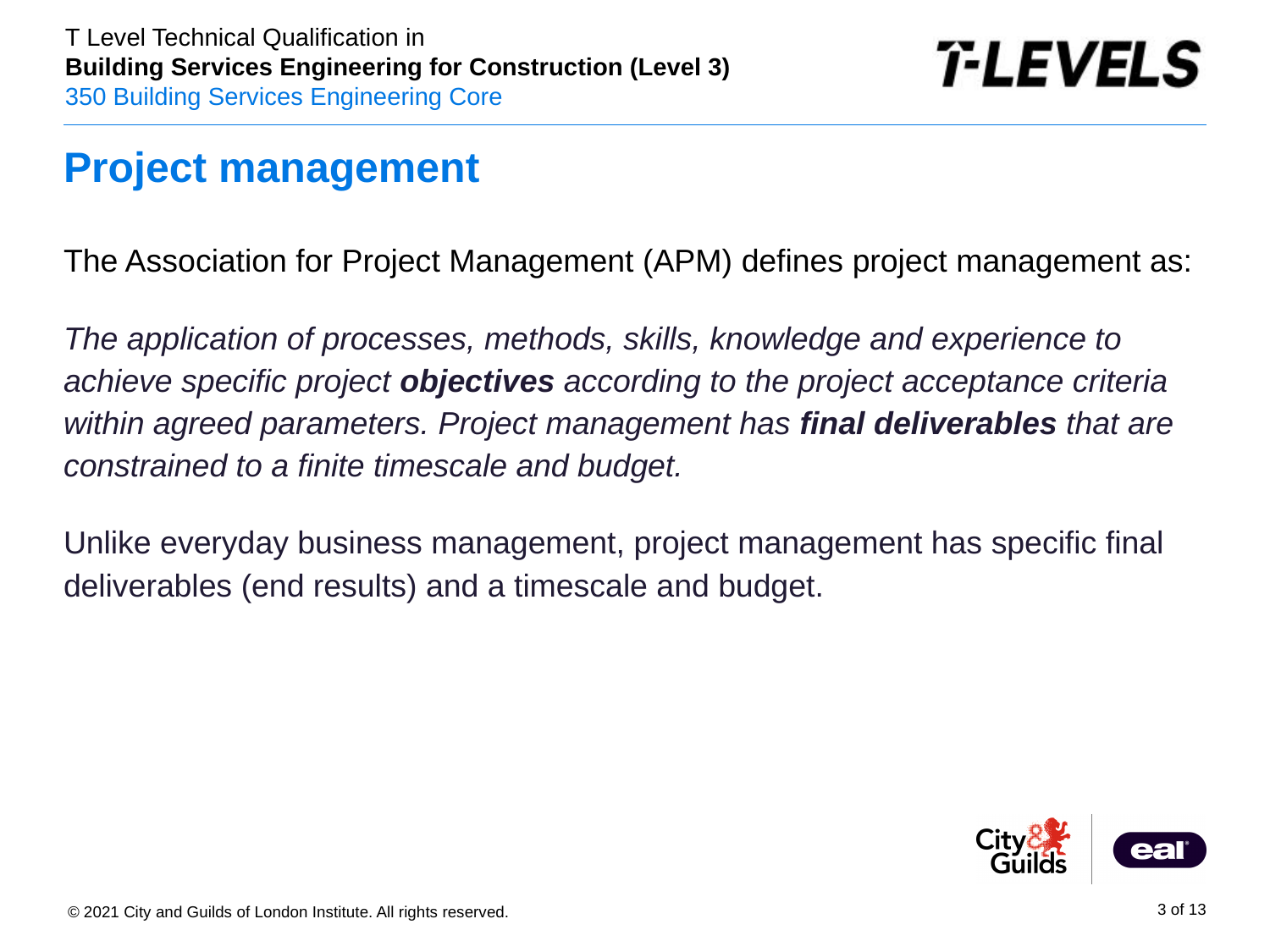

# Project management
The Association for Project Management (APM) defines project management as:
The application of processes, methods, skills, knowledge and experience to achieve specific project objectives according to the project acceptance criteria within agreed parameters. Project management has final deliverables that are constrained to a finite timescale and budget.
Unlike everyday business management, project management has specific final deliverables (end results) and a timescale and budget.